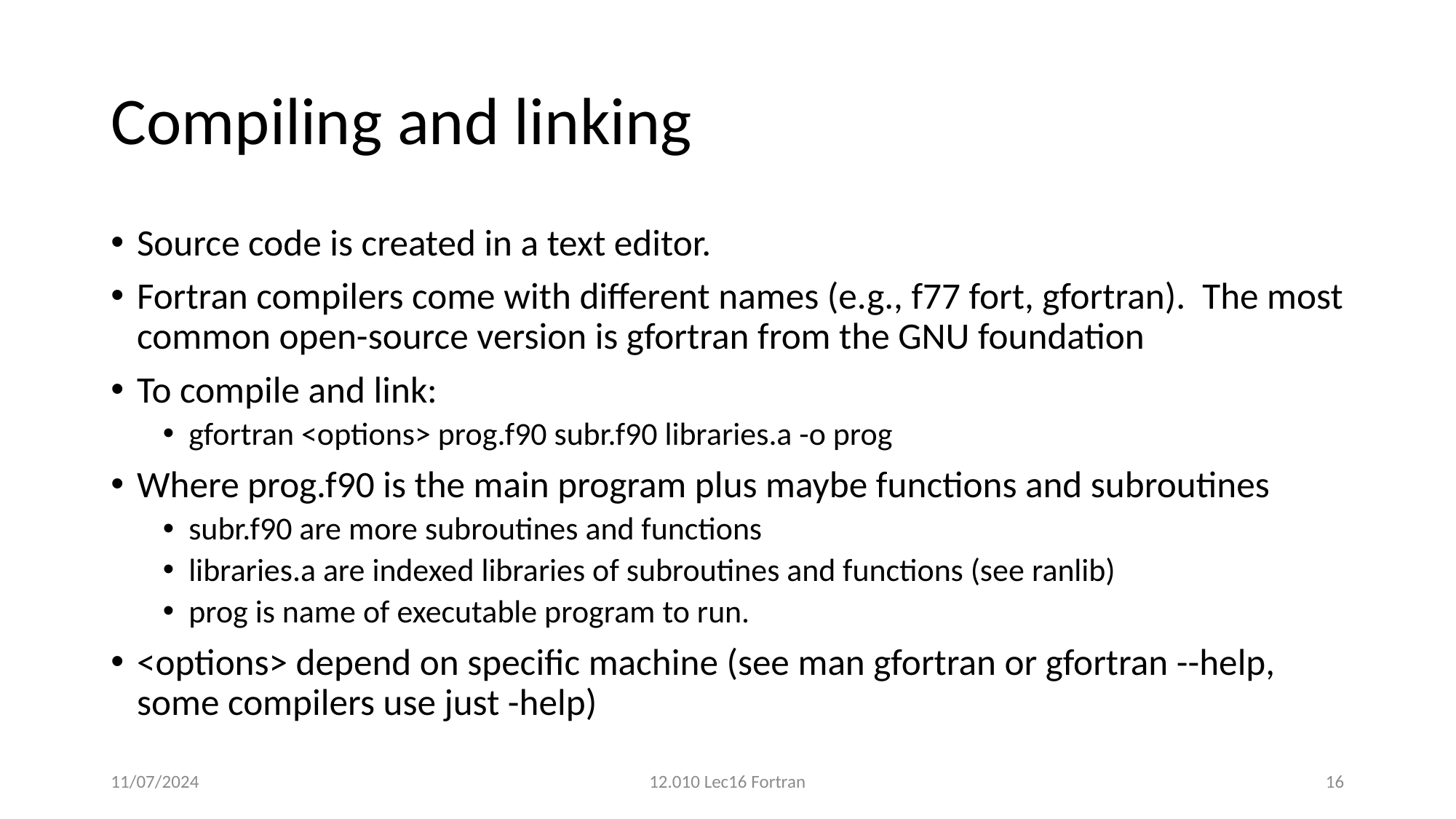

# Compiling and linking
Source code is created in a text editor.
Fortran compilers come with different names (e.g., f77 fort, gfortran).  The most common open-source version is gfortran from the GNU foundation
To compile and link:
gfortran <options> prog.f90 subr.f90 libraries.a -o prog
Where prog.f90 is the main program plus maybe functions and subroutines
subr.f90 are more subroutines and functions
libraries.a are indexed libraries of subroutines and functions (see ranlib)
prog is name of executable program to run.
<options> depend on specific machine (see man gfortran or gfortran --help, some compilers use just -help)
11/07/2024
12.010 Lec16 Fortran
16